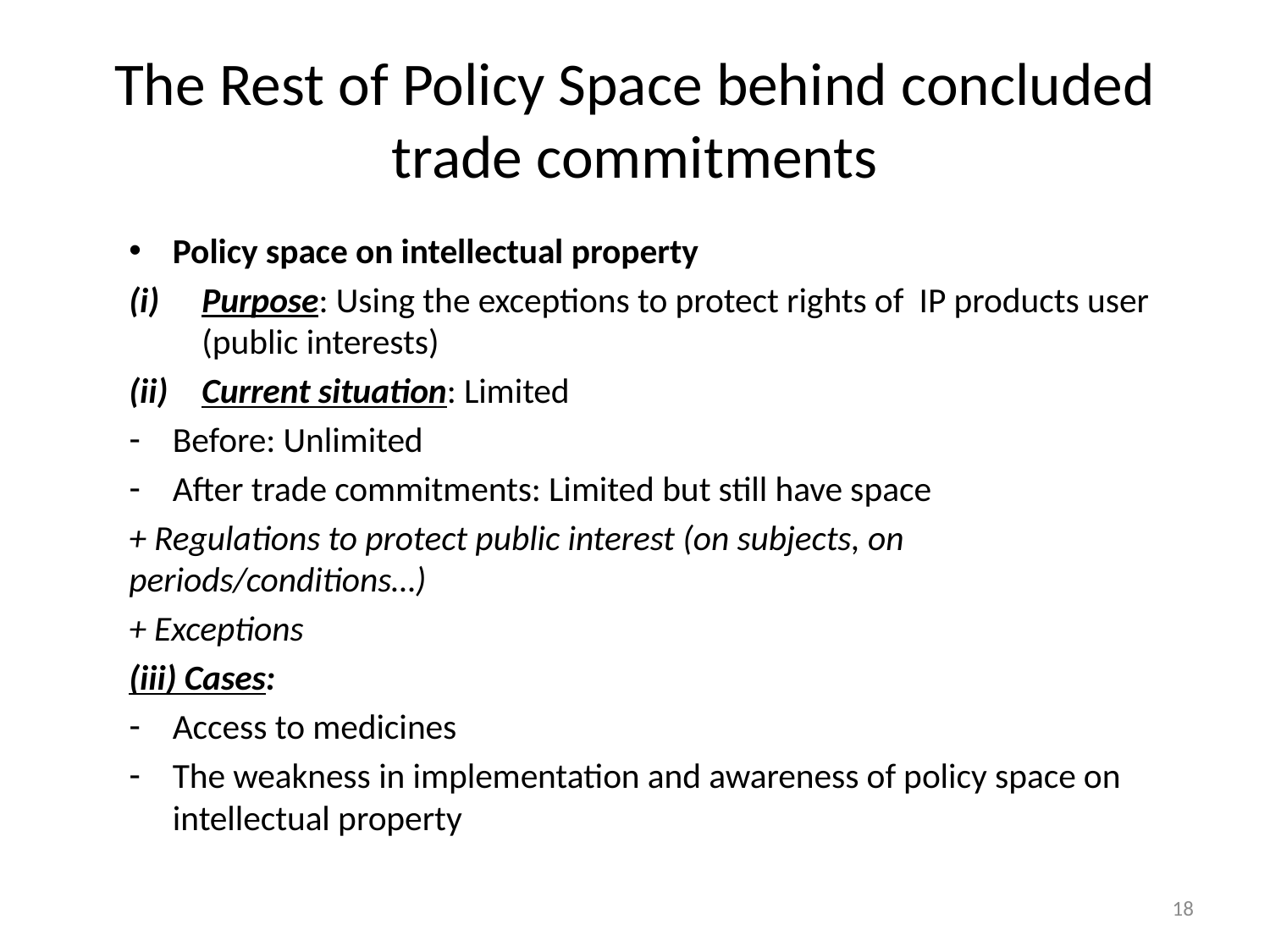

# The Rest of Policy Space behind concluded trade commitments

Policy space on intellectual property
Purpose: Using the exceptions to protect rights of  IP products user (public interests)
Current situation: Limited
Before: Unlimited
After trade commitments: Limited but still have space
+ Regulations to protect public interest (on subjects, on periods/conditions…)
+ Exceptions
(iii) Cases:
Access to medicines
The weakness in implementation and awareness of policy space on intellectual property

18